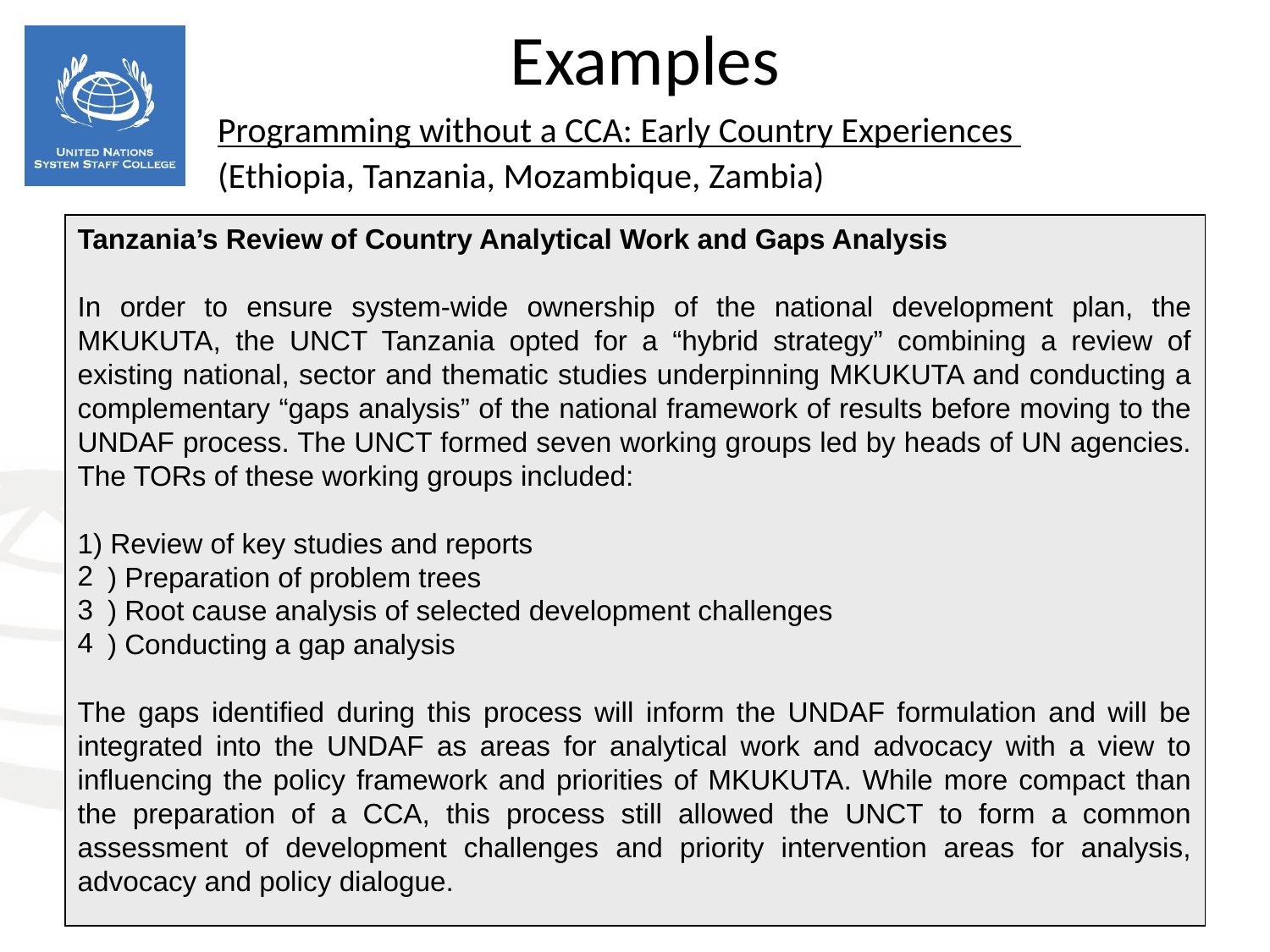

Examples
Programming without a CCA: Early Country Experiences
(Ethiopia, Tanzania, Mozambique, Zambia)
Tanzania’s Review of Country Analytical Work and Gaps Analysis

In order to ensure system-wide ownership of the national development plan, the MKUKUTA, the UNCT Tanzania opted for a “hybrid strategy” combining a review of existing national, sector and thematic studies underpinning MKUKUTA and conducting a complementary “gaps analysis” of the national framework of results before moving to the UNDAF process. The UNCT formed seven working groups led by heads of UN agencies. The TORs of these working groups included:

1) Review of key studies and reports
) Preparation of problem trees
) Root cause analysis of selected development challenges
) Conducting a gap analysis

The gaps identified during this process will inform the UNDAF formulation and will be integrated into the UNDAF as areas for analytical work and advocacy with a view to influencing the policy framework and priorities of MKUKUTA. While more compact than the preparation of a CCA, this process still allowed the UNCT to form a common assessment of development challenges and priority intervention areas for analysis, advocacy and policy dialogue.